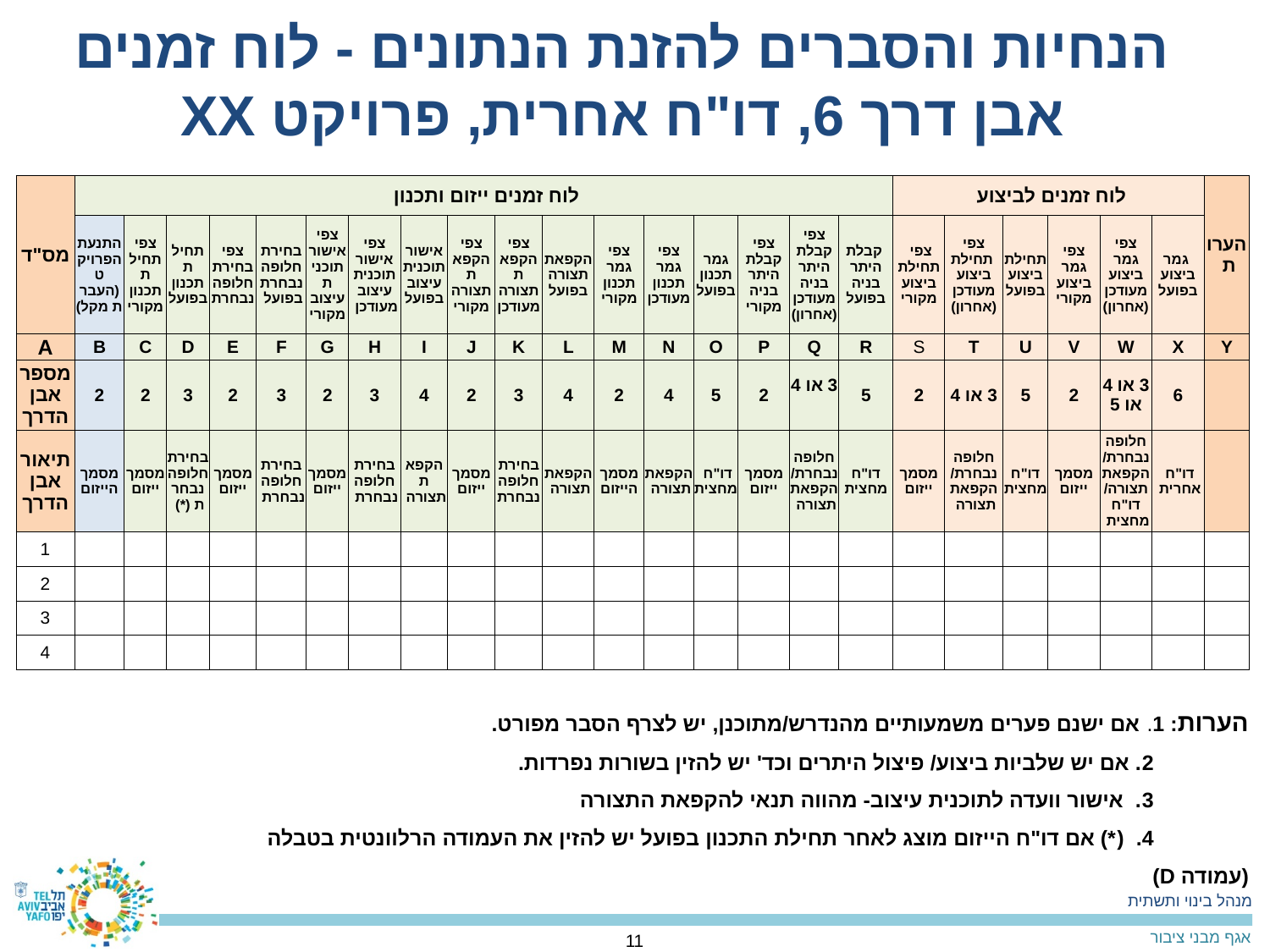

הנחיות והסברים להזנת הנתונים - לוח זמנים
אבן דרך 6, דו"ח אחרית, פרויקט XX
| מס"ד | לוח זמנים ייזום ותכנון |  |  |  |  |  |  |  |  |  |  |  |  |  |  |  |  | לוח זמנים לביצוע |  |  |  |  |  | הערות |
| --- | --- | --- | --- | --- | --- | --- | --- | --- | --- | --- | --- | --- | --- | --- | --- | --- | --- | --- | --- | --- | --- | --- | --- | --- |
|  | התנעת הפרויקט (העברת מקל) | צפי תחילת תכנון מקורי | תחילת תכנון בפועל | צפי בחירת חלופה נבחרת | בחירת חלופה נבחרת בפועל | צפי אישור תוכנית עיצוב מקורי | צפי אישור תוכנית עיצוב מעודכן | אישור תוכנית עיצוב בפועל | צפי הקפאת תצורה מקורי | צפי הקפאת תצורה מעודכן | הקפאת תצורה בפועל | צפי גמר תכנון מקורי | צפי גמר תכנון מעודכן | גמר תכנון בפועל | צפי קבלת היתר בניה מקורי | צפי קבלת היתר בניה מעודכן (אחרון) | קבלת היתר בניה בפועל | צפי תחילת ביצוע מקורי | צפי תחילת ביצוע מעודכן (אחרון) | תחילת ביצוע בפועל | צפי גמר ביצוע מקורי | צפי גמר ביצוע מעודכן (אחרון) | גמר ביצוע בפועל |  |
| A | B | C | D | E | F | G | H | I | J | K | L | M | N | O | P | Q | R | S | T | U | V | W | X | Y |
| מספר אבן הדרך | 2 | 2 | 3 | 2 | 3 | 2 | 3 | 4 | 2 | 3 | 4 | 2 | 4 | 5 | 2 | 3 או 4 | 5 | 2 | 3 או 4 | 5 | 2 | 3 או 4 או 5 | 6 |  |
| תיאור אבן הדרך | מסמך הייזום | מסמך ייזום | בחירת חלופה נבחרת (\*) | מסמך ייזום | בחירת חלופה נבחרת | מסמך ייזום | בחירת חלופה נבחרת | הקפאת תצורה | מסמך ייזום | בחירת חלופה נבחרת | הקפאת תצורה | מסמך הייזום | הקפאת תצורה | דו"ח מחצית | מסמך ייזום | חלופה נבחרת/ הקפאת תצורה | דו"ח מחצית | מסמך ייזום | חלופה נבחרת/ הקפאת תצורה | דו"ח מחצית | מסמך ייזום | חלופה נבחרת/ הקפאת תצורה/ דו"ח מחצית | דו"ח אחרית |  |
| 1 |  |  |  |  |  |  |  |  |  |  |  |  |  |  |  |  |  |  |  |  |  |  |  |  |
| 2 |  |  |  |  |  |  |  |  |  |  |  |  |  |  |  |  |  |  |  |  |  |  |  |  |
| 3 |  |  |  |  |  |  |  |  |  |  |  |  |  |  |  |  |  |  |  |  |  |  |  |  |
| 4 |  |  |  |  |  |  |  |  |  |  |  |  |  |  |  |  |  |  |  |  |  |  |  |  |
הערות: 1. אם ישנם פערים משמעותיים מהנדרש/מתוכנן, יש לצרף הסבר מפורט.
                2. אם יש שלביות ביצוע/ פיצול היתרים וכד' יש להזין בשורות נפרדות.
                3.  אישור וועדה לתוכנית עיצוב- מהווה תנאי להקפאת התצורה
                4.  (*) אם דו"ח הייזום מוצג לאחר תחילת התכנון בפועל יש להזין את העמודה הרלוונטית בטבלה (עמודה D)